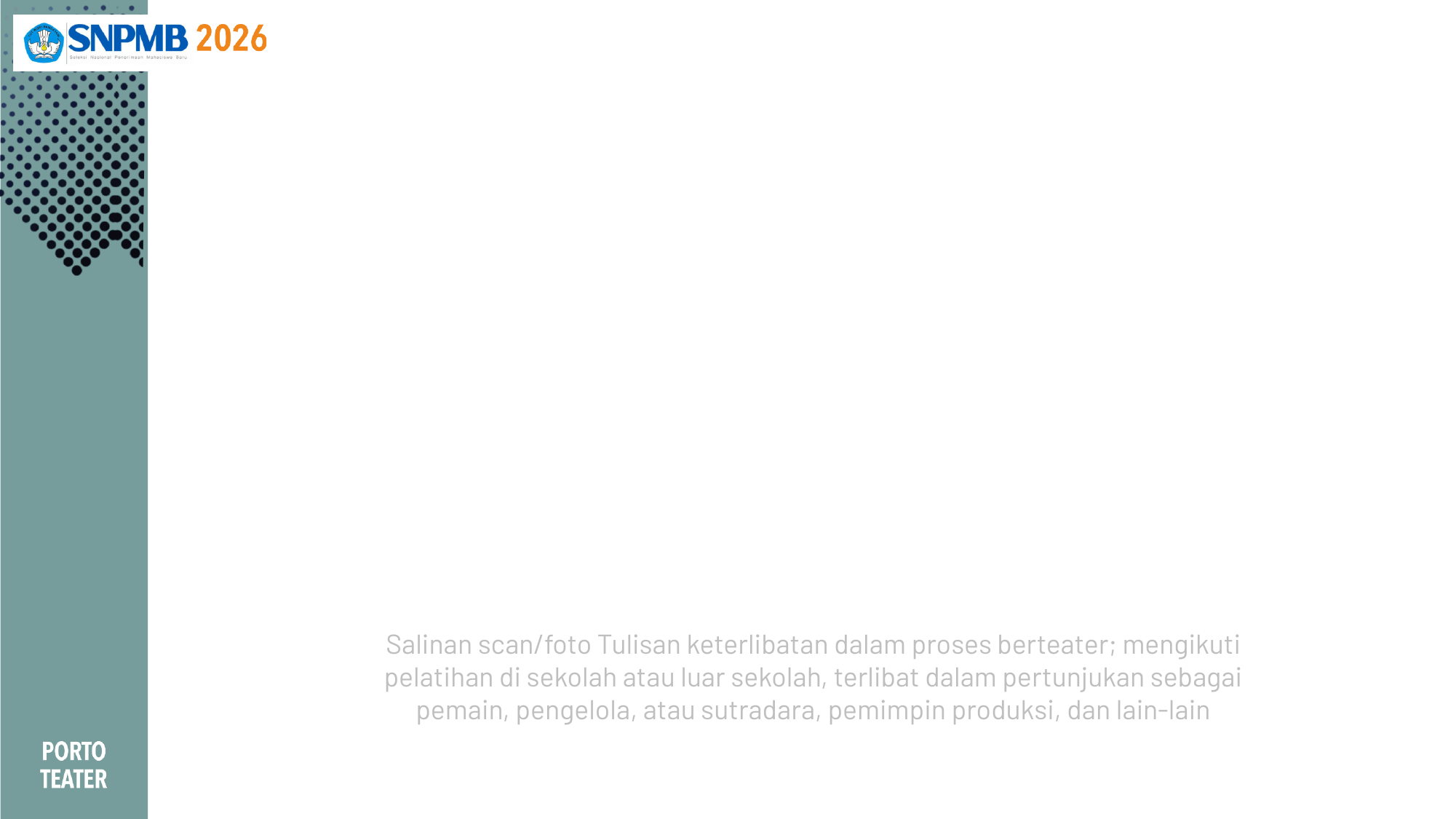

Salinan scan/foto Tulisan keterlibatan dalam proses berteater; mengikuti pelatihan di sekolah atau luar sekolah, terlibat dalam pertunjukan sebagai pemain, pengelola, atau sutradara, pemimpin produksi, dan lain-lain